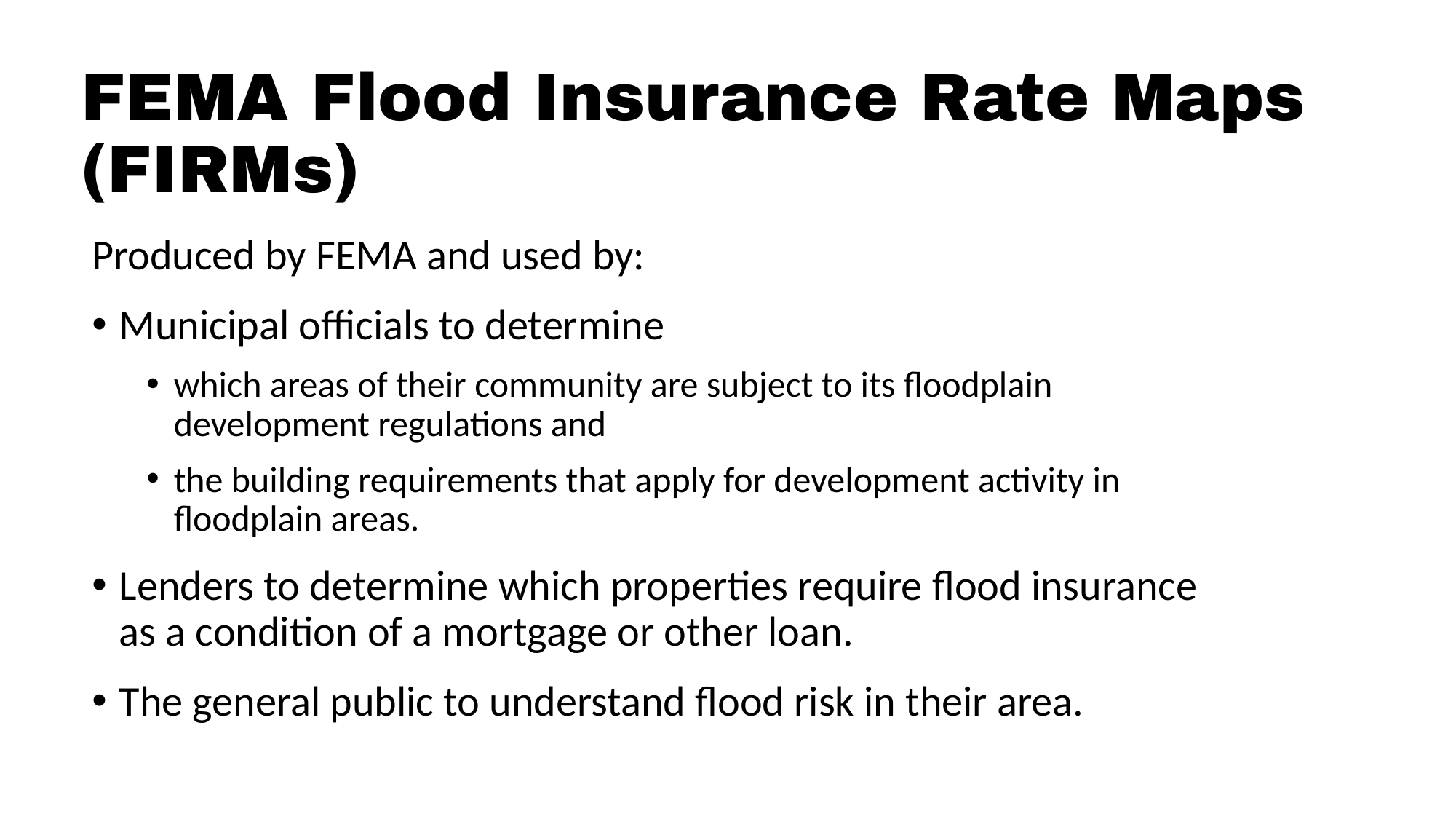

# FEMA Flood Insurance Rate Maps (FIRMs)
Produced by FEMA and used by:
Municipal officials to determine
which areas of their community are subject to its floodplain development regulations and
the building requirements that apply for development activity in floodplain areas.
Lenders to determine which properties require flood insurance as a condition of a mortgage or other loan.
The general public to understand flood risk in their area.